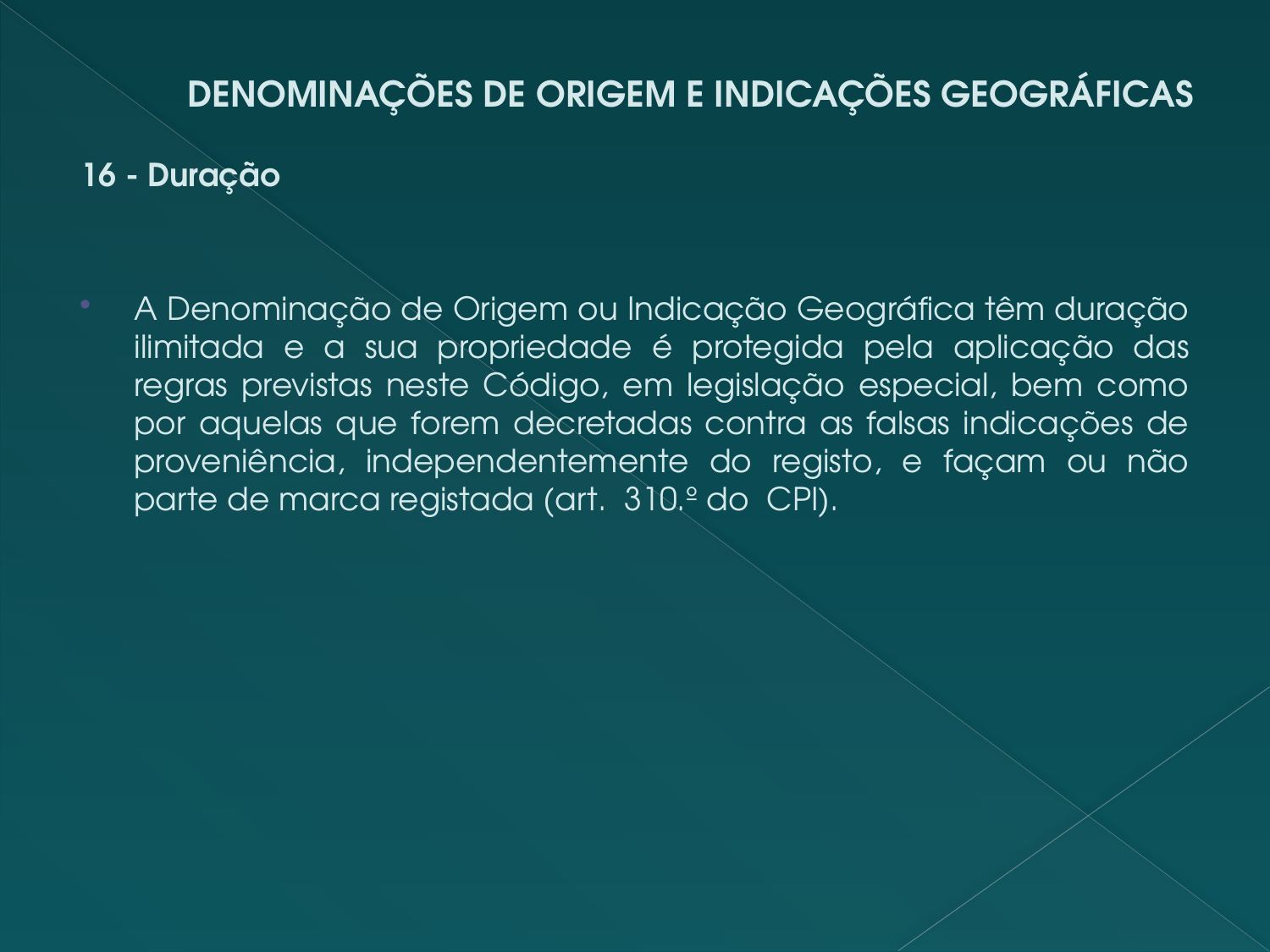

# DENOMINAÇÕES DE ORIGEM E INDICAÇÕES GEOGRÁFICAS
16 - Duração

A Denominação de Origem ou Indicação Geográfica têm duração ilimitada e a sua propriedade é protegida pela aplicação das regras previstas neste Código, em legislação especial, bem como por aquelas que forem decretadas contra as falsas indicações de proveniência, independentemente do registo, e façam ou não parte de marca registada (art.  310.º do  CPI).